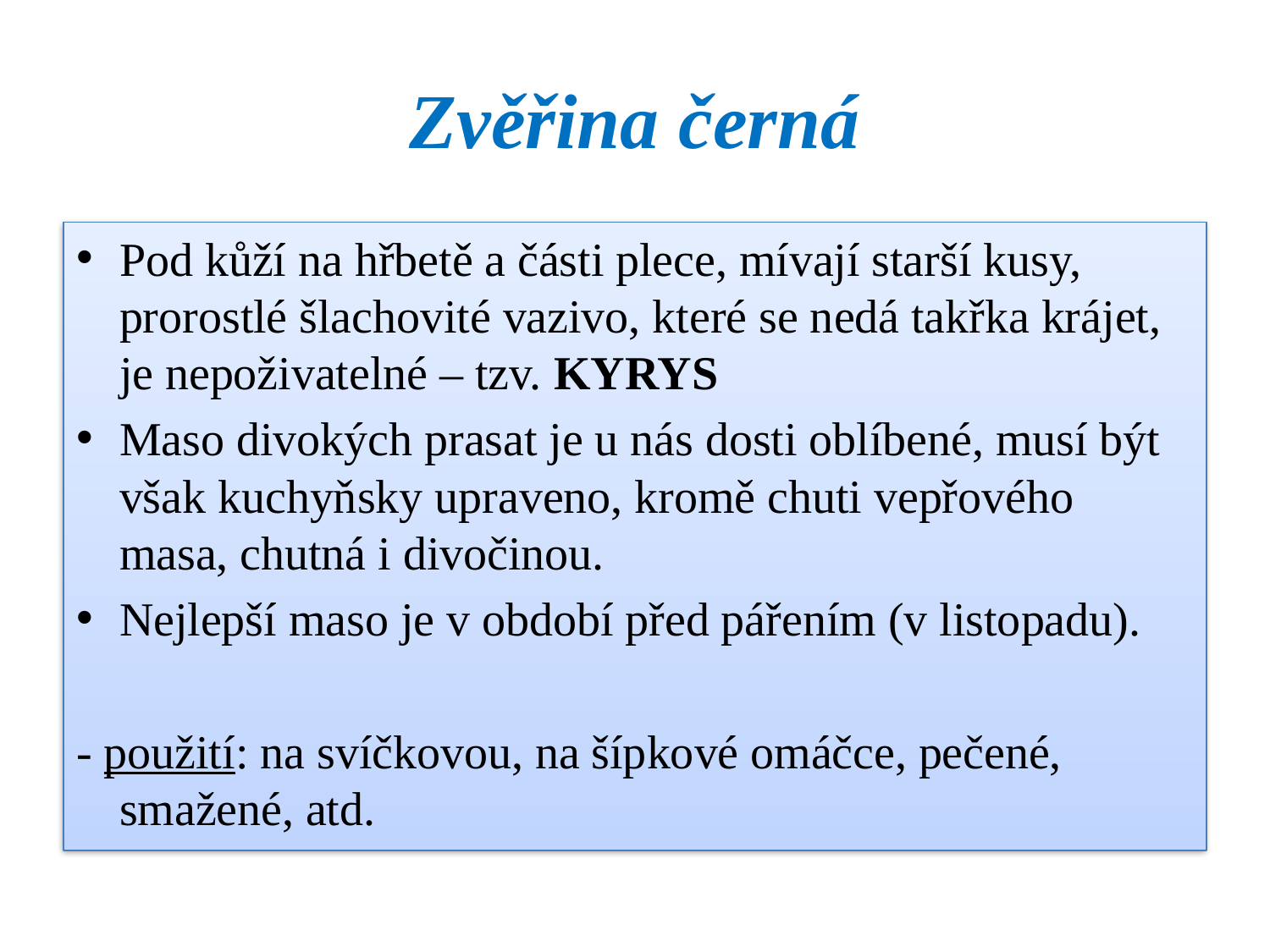

# Zvěřina černá
Pod kůží na hřbetě a části plece, mívají starší kusy, prorostlé šlachovité vazivo, které se nedá takřka krájet, je nepoživatelné – tzv. KYRYS
Maso divokých prasat je u nás dosti oblíbené, musí být však kuchyňsky upraveno, kromě chuti vepřového masa, chutná i divočinou.
Nejlepší maso je v období před pářením (v listopadu).

- použití: na svíčkovou, na šípkové omáčce, pečené, smažené, atd.